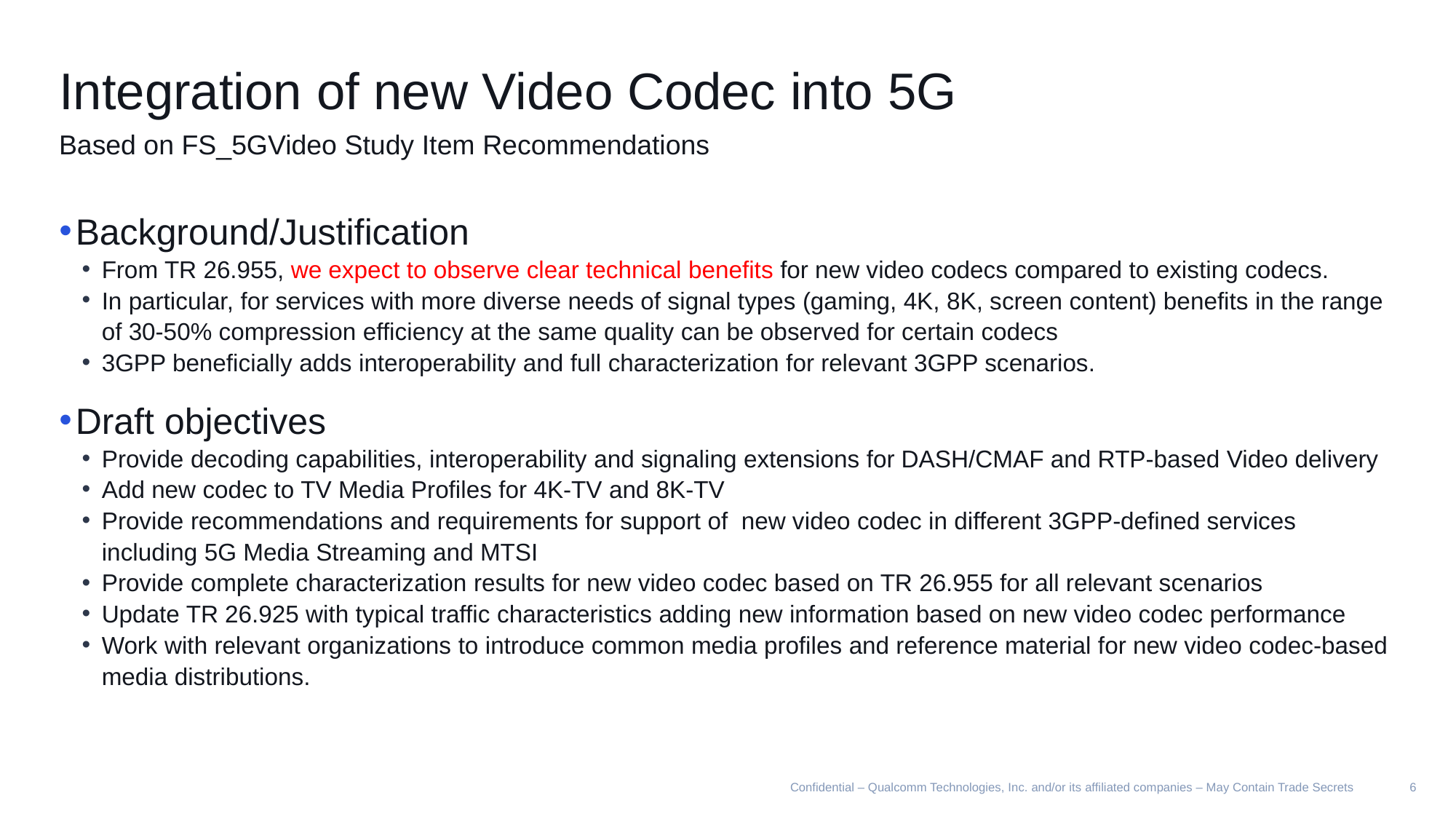

# Integration of new Video Codec into 5G
Based on FS_5GVideo Study Item Recommendations
Background/Justification
From TR 26.955, we expect to observe clear technical benefits for new video codecs compared to existing codecs.
In particular, for services with more diverse needs of signal types (gaming, 4K, 8K, screen content) benefits in the range of 30-50% compression efficiency at the same quality can be observed for certain codecs
3GPP beneficially adds interoperability and full characterization for relevant 3GPP scenarios.
Draft objectives
Provide decoding capabilities, interoperability and signaling extensions for DASH/CMAF and RTP-based Video delivery
Add new codec to TV Media Profiles for 4K-TV and 8K-TV
Provide recommendations and requirements for support of  new video codec in different 3GPP-defined services including 5G Media Streaming and MTSI
Provide complete characterization results for new video codec based on TR 26.955 for all relevant scenarios
Update TR 26.925 with typical traffic characteristics adding new information based on new video codec performance
Work with relevant organizations to introduce common media profiles and reference material for new video codec-based media distributions.